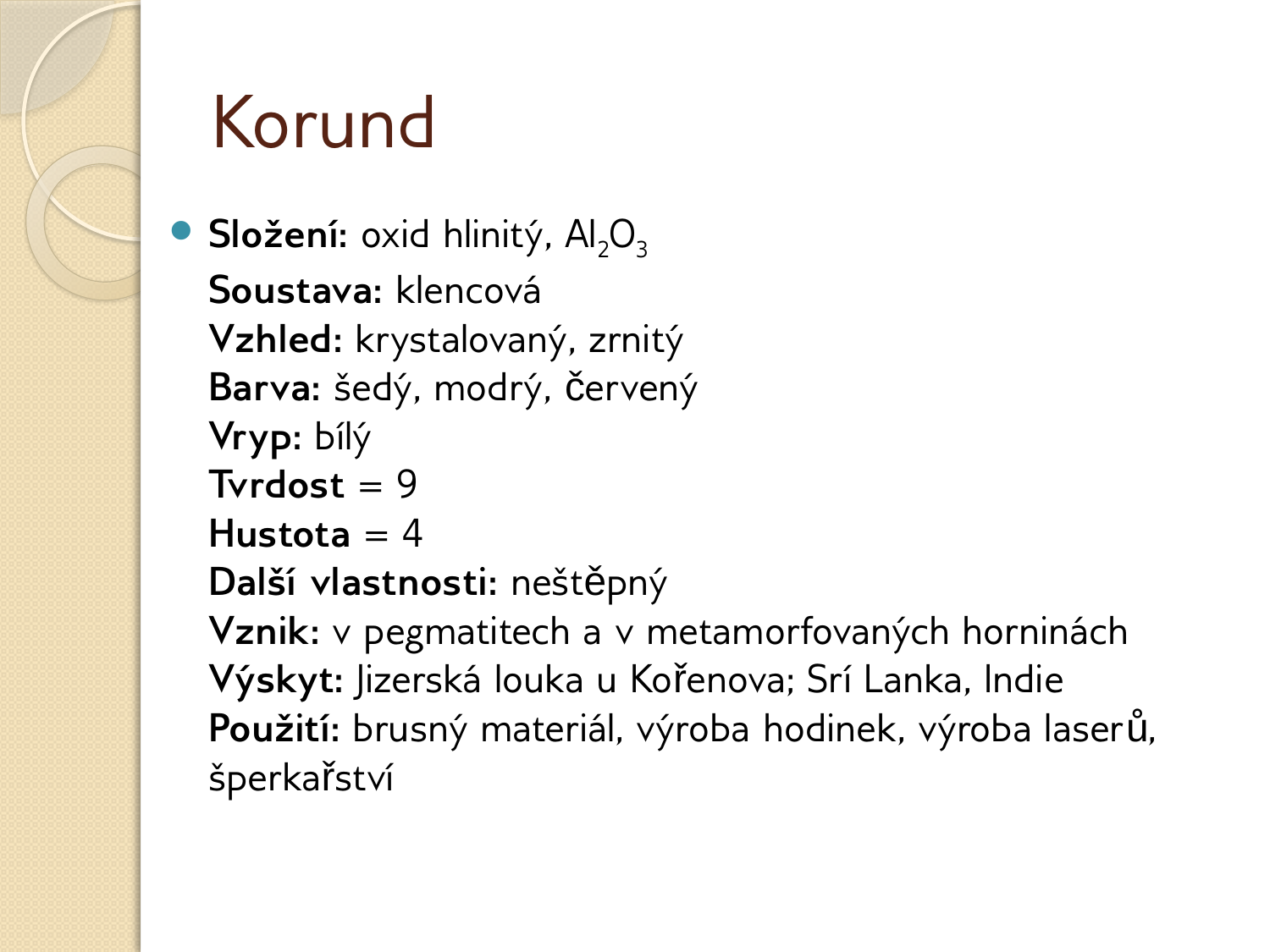

# Korund
Složení: oxid hlinitý, Al2O3 
Soustava: klencová 
Vzhled: krystalovaný, zrnitý 
Barva: šedý, modrý, červený
Vryp: bílý 
Tvrdost = 9 
Hustota = 4 
Další vlastnosti: neštěpný 
Vznik: v pegmatitech a v metamorfovaných horninách 
Výskyt: Jizerská louka u Kořenova; Srí Lanka, Indie 
Použití: brusný materiál, výroba hodinek, výroba laserů, šperkařství